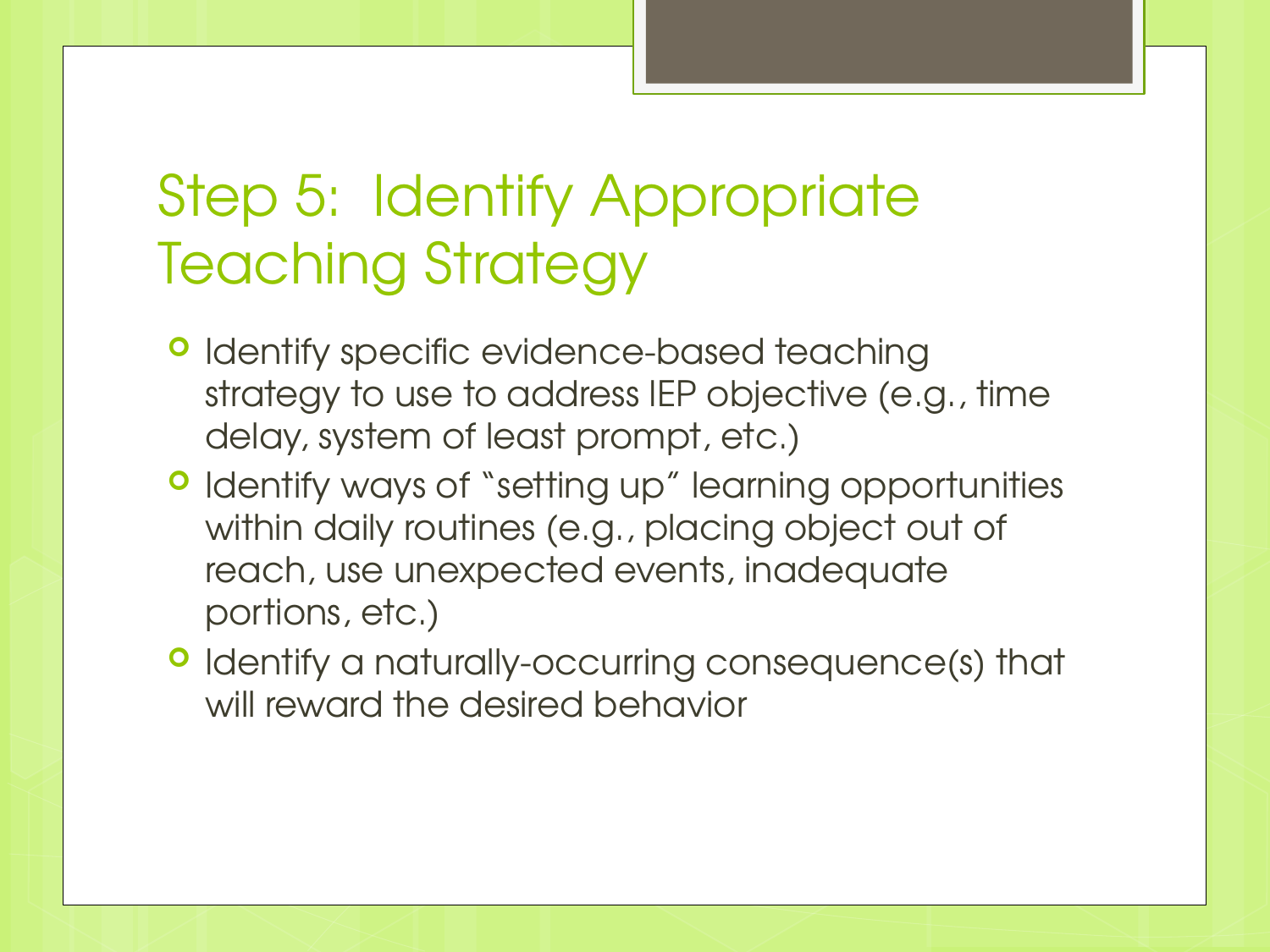

# Step 5:  Identify Appropriate Teaching Strategy
Identify specific evidence-based teaching strategy to use to address IEP objective (e.g., time delay, system of least prompt, etc.)
Identify ways of “setting up” learning opportunities within daily routines (e.g., placing object out of reach, use unexpected events, inadequate portions, etc.)
Identify a naturally-occurring consequence(s) that will reward the desired behavior